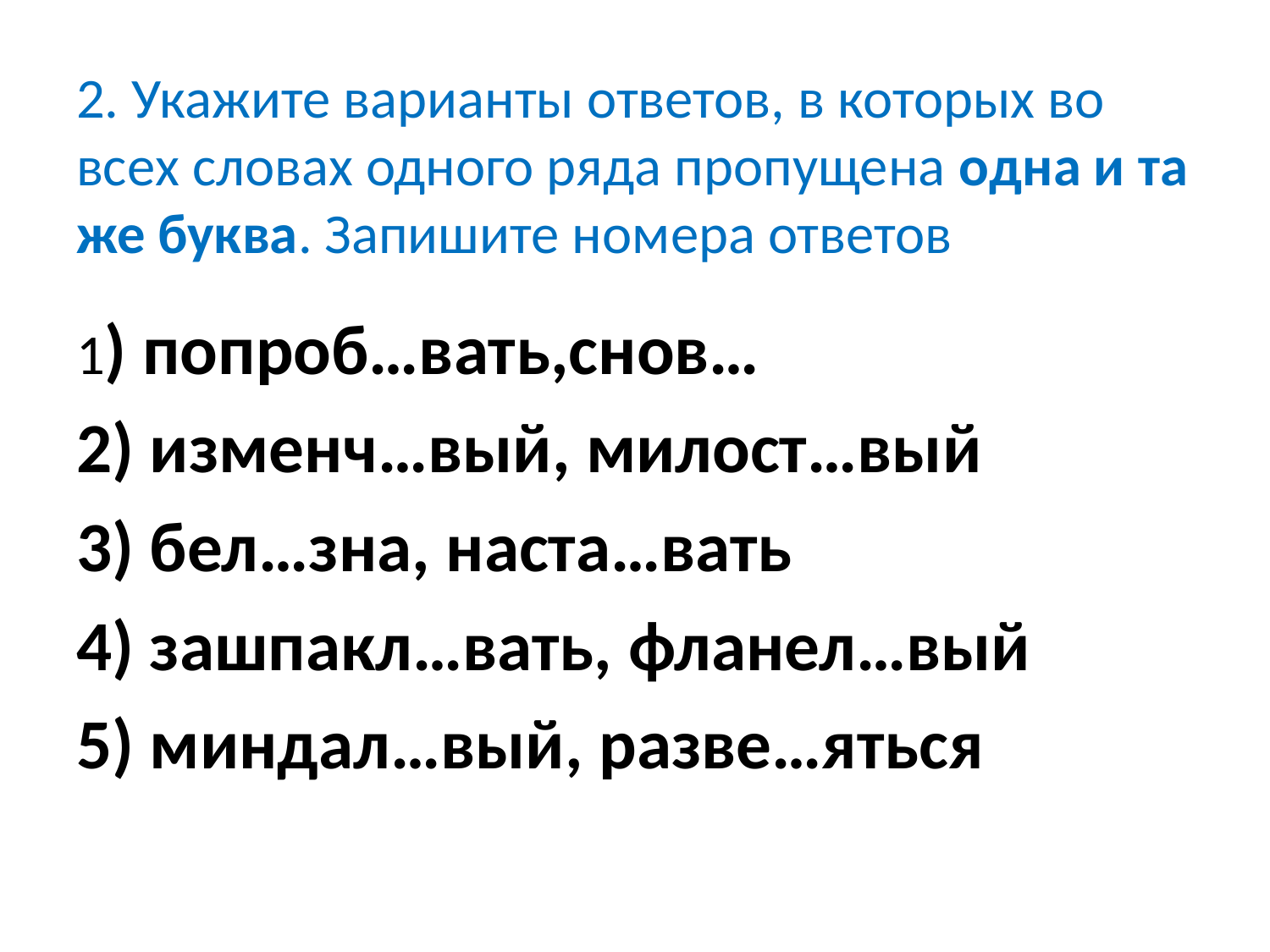

# 2. Укажите варианты ответов, в которых во всех словах одного ряда пропущена одна и та же буква. Запишите номера ответов
1) попроб…вать,снов…
2) изменч…вый, милост…вый
3) бел…зна, наста…вать
4) зашпакл…вать, фланел…вый
5) миндал…вый, разве…яться